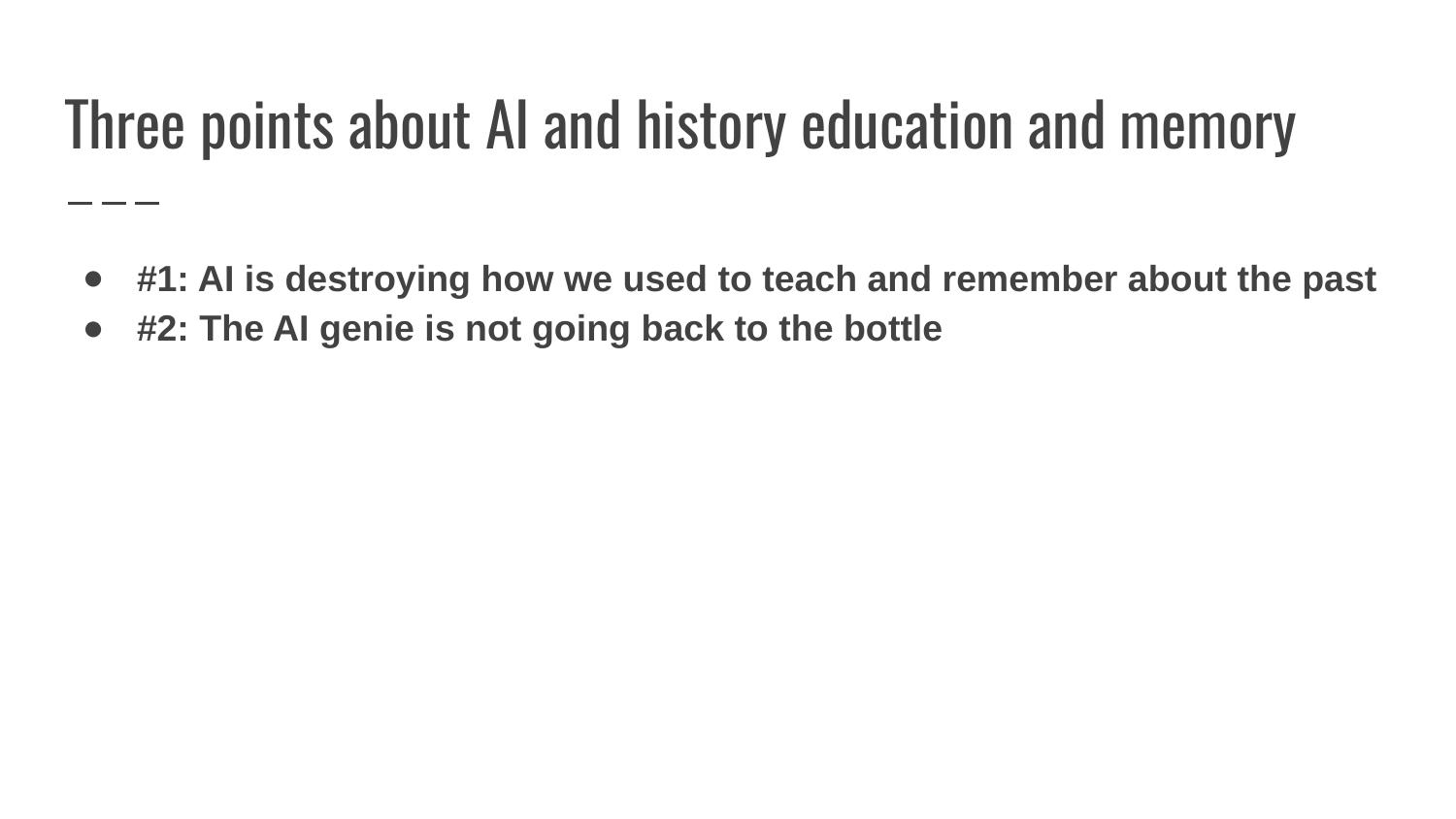

# Three points about AI and history education and memory
#1: AI is destroying how we used to teach and remember about the past
#2: The AI genie is not going back to the bottle